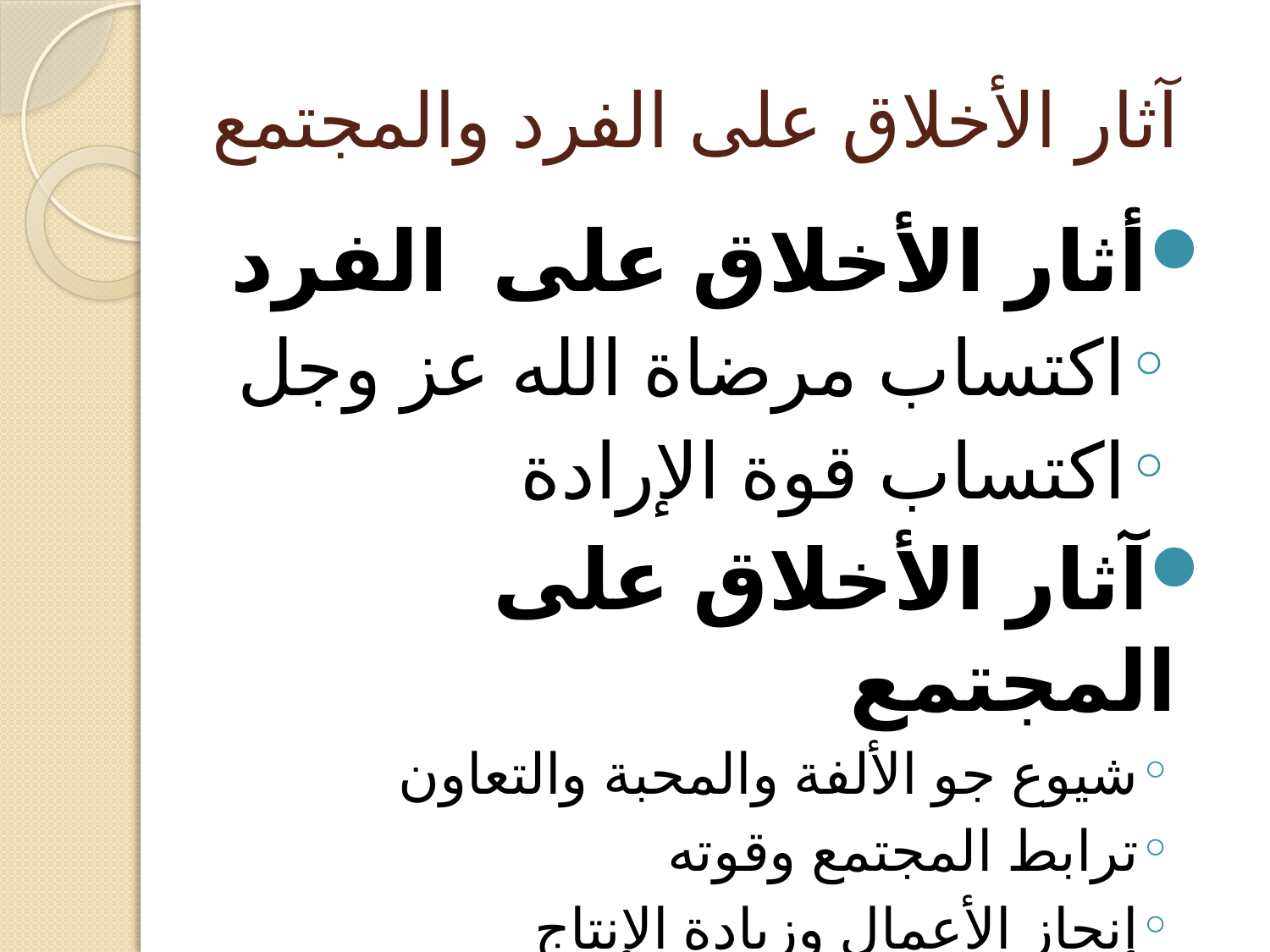

# آثار الأخلاق على الفرد والمجتمع
أثار الأخلاق على  الفرد
اكتساب مرضاة الله عز وجل
اكتساب قوة الإرادة
آثار الأخلاق على المجتمع
شيوع جو الألفة والمحبة والتعاون
ترابط المجتمع وقوته
إنجاز الأعمال وزيادة الإنتاج
قلة الجرائم والانحرافات